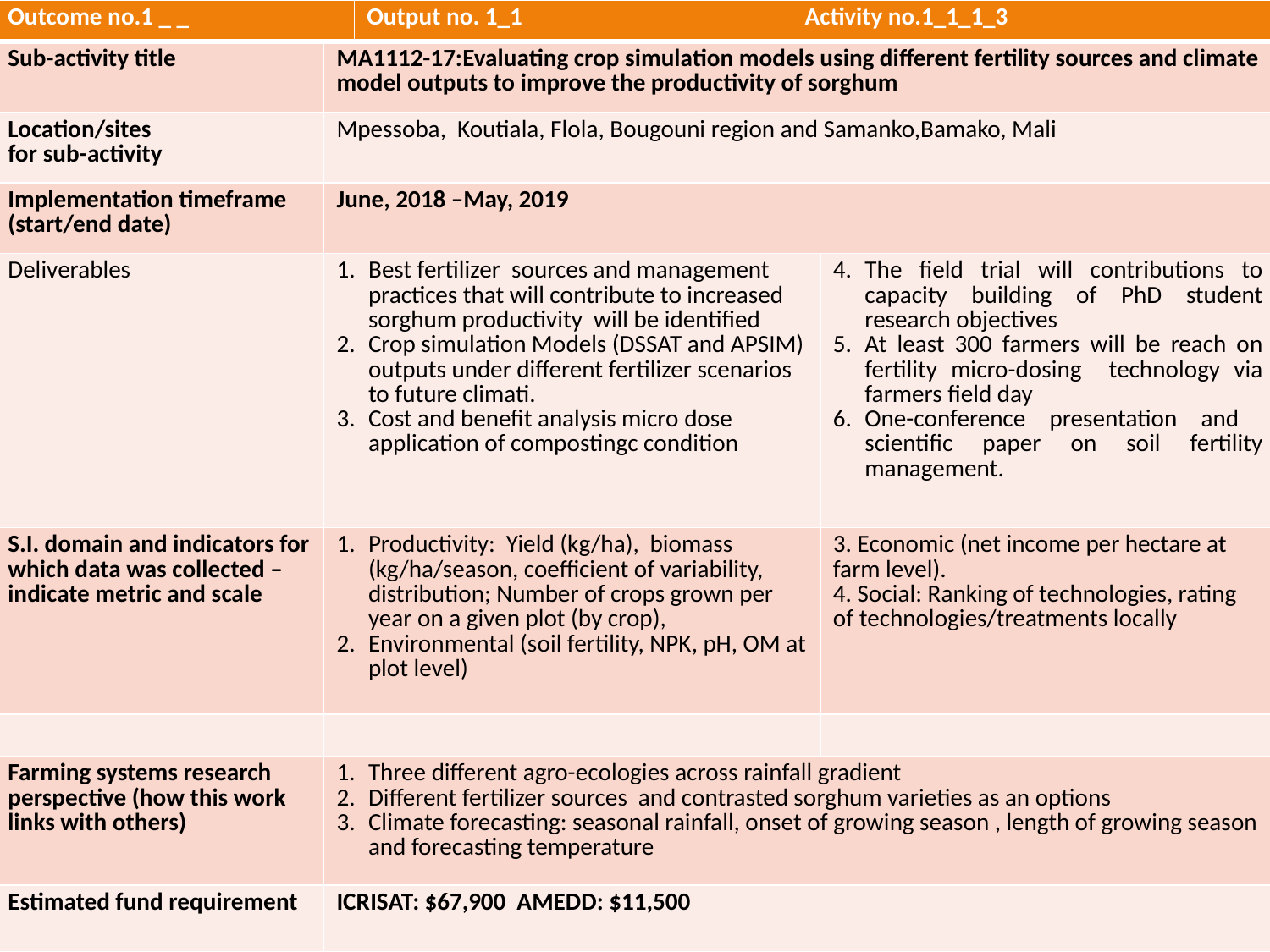

| Outcome no.1 \_ \_ |  | Output no. 1\_1 | Activity no.1\_1\_1\_3 |  |
| --- | --- | --- | --- | --- |
| Sub-activity title | MA1112-17:Evaluating crop simulation models using different fertility sources and climate model outputs to improve the productivity of sorghum |  |  |  |
| Location/sites for sub-activity | Mpessoba, Koutiala, Flola, Bougouni region and Samanko,Bamako, Mali |  |  |  |
| Implementation timeframe (start/end date) | June, 2018 –May, 2019 |  |  |  |
| Deliverables | Best fertilizer sources and management practices that will contribute to increased sorghum productivity will be identified Crop simulation Models (DSSAT and APSIM) outputs under different fertilizer scenarios to future climati. Cost and benefit analysis micro dose application of compostingc condition |  |  | The field trial will contributions to capacity building of PhD student research objectives At least 300 farmers will be reach on fertility micro-dosing technology via farmers field day One-conference presentation and scientific paper on soil fertility management. |
| S.I. domain and indicators for which data was collected – indicate metric and scale | Productivity: Yield (kg/ha), biomass (kg/ha/season, coefficient of variability, distribution; Number of crops grown per year on a given plot (by crop), Environmental (soil fertility, NPK, pH, OM at plot level) |  |  | 3. Economic (net income per hectare at farm level). 4. Social: Ranking of technologies, rating of technologies/treatments locally |
|  |  |  |  |  |
| Farming systems research perspective (how this work links with others) | Three different agro-ecologies across rainfall gradient Different fertilizer sources and contrasted sorghum varieties as an options Climate forecasting: seasonal rainfall, onset of growing season , length of growing season and forecasting temperature |  |  |  |
| Estimated fund requirement | ICRISAT: $67,900 AMEDD: $11,500 |  |  |  |